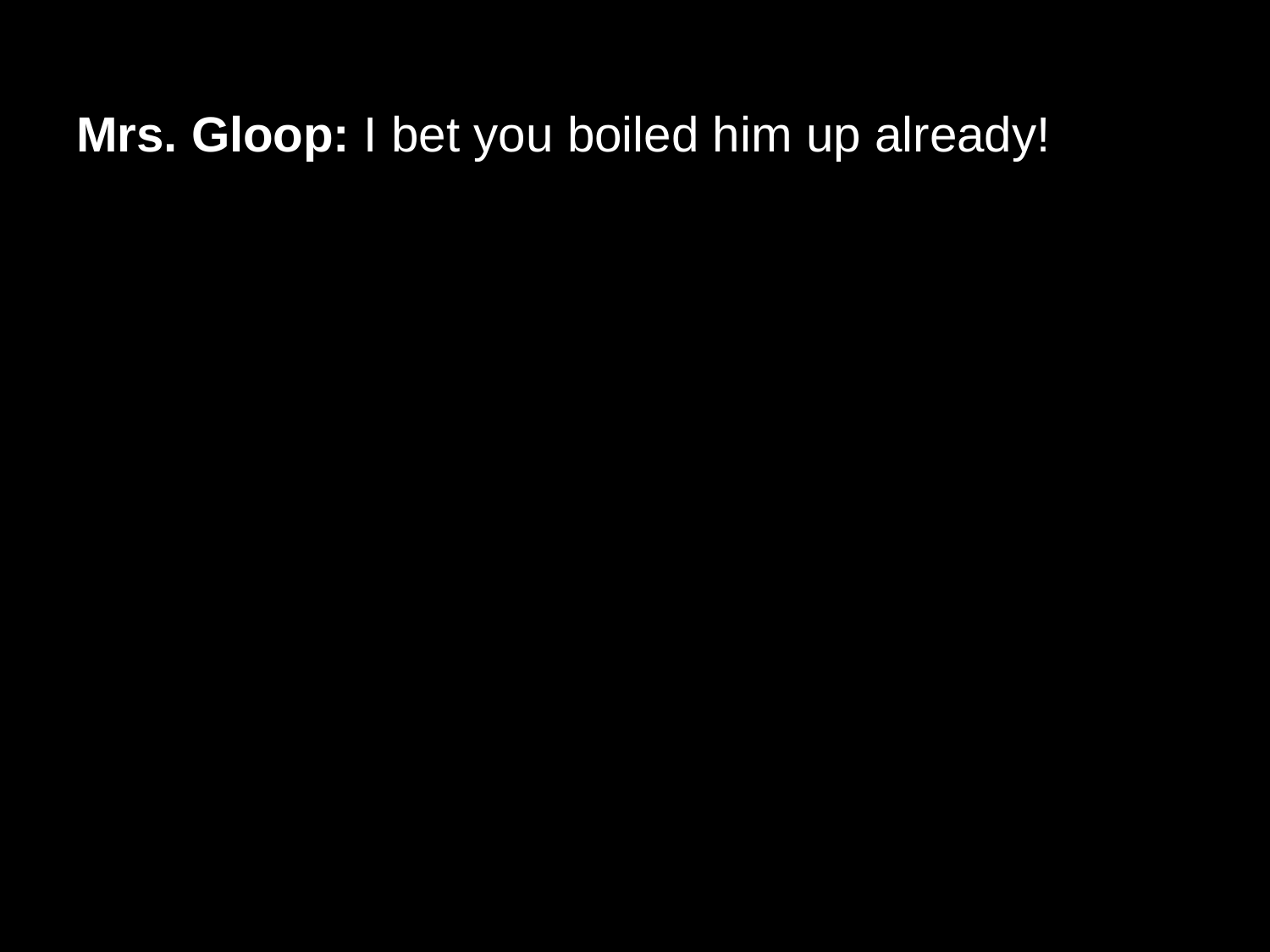

# Mrs. Gloop: I bet you boiled him up already!